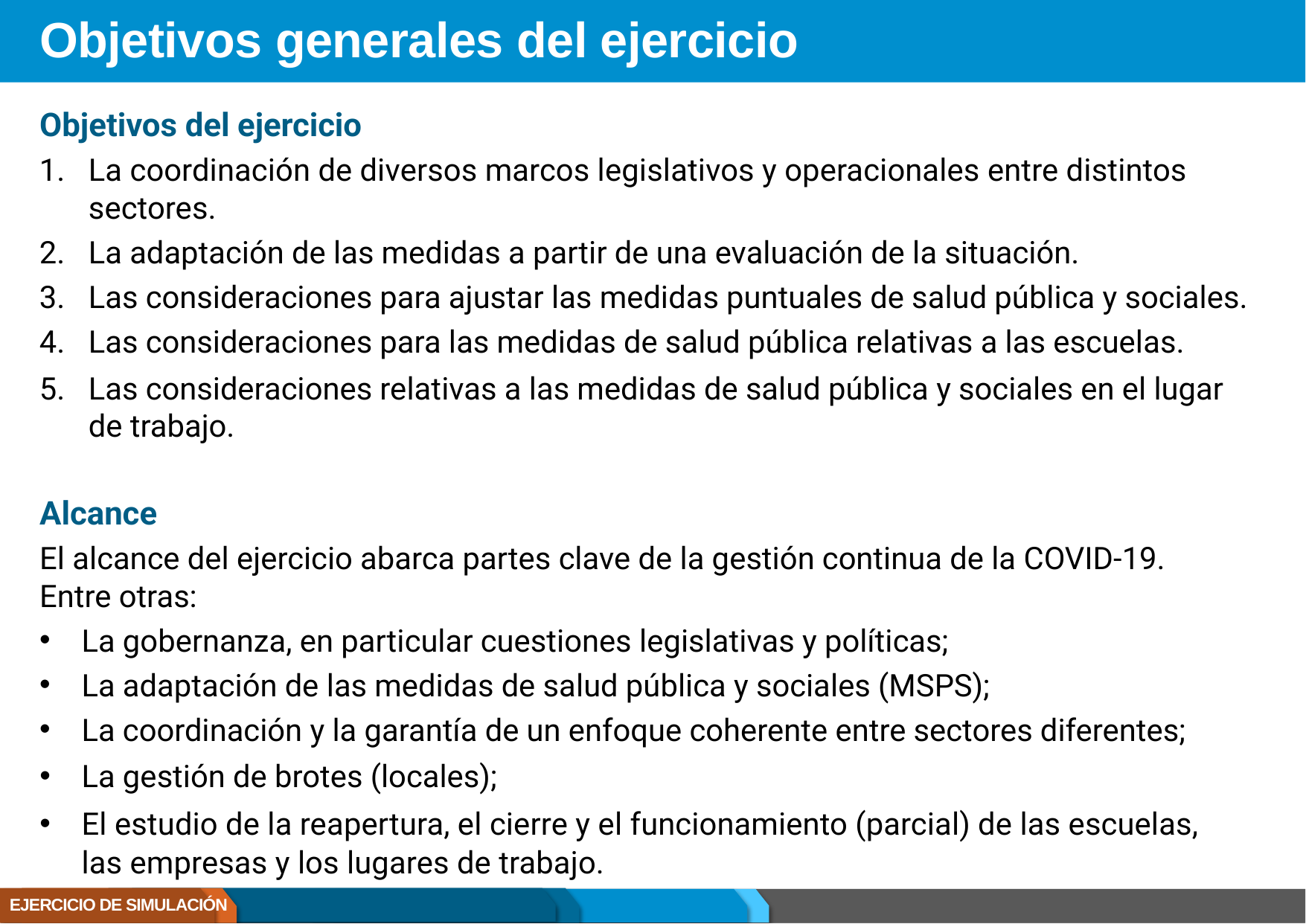

# Objetivos generales del ejercicio
Objetivos del ejercicio
La coordinación de diversos marcos legislativos y operacionales entre distintos sectores.
La adaptación de las medidas a partir de una evaluación de la situación.
Las consideraciones para ajustar las medidas puntuales de salud pública y sociales.
Las consideraciones para las medidas de salud pública relativas a las escuelas.
Las consideraciones relativas a las medidas de salud pública y sociales en el lugar
de trabajo.

Alcance
El alcance del ejercicio abarca partes clave de la gestión continua de la COVID-19.
Entre otras:
La gobernanza, en particular cuestiones legislativas y políticas;
La adaptación de las medidas de salud pública y sociales (MSPS);
La coordinación y la garantía de un enfoque coherente entre sectores diferentes;
La gestión de brotes (locales);
El estudio de la reapertura, el cierre y el funcionamiento (parcial) de las escuelas,
las empresas y los lugares de trabajo.
EJERCICIO DE SIMULACIÓN